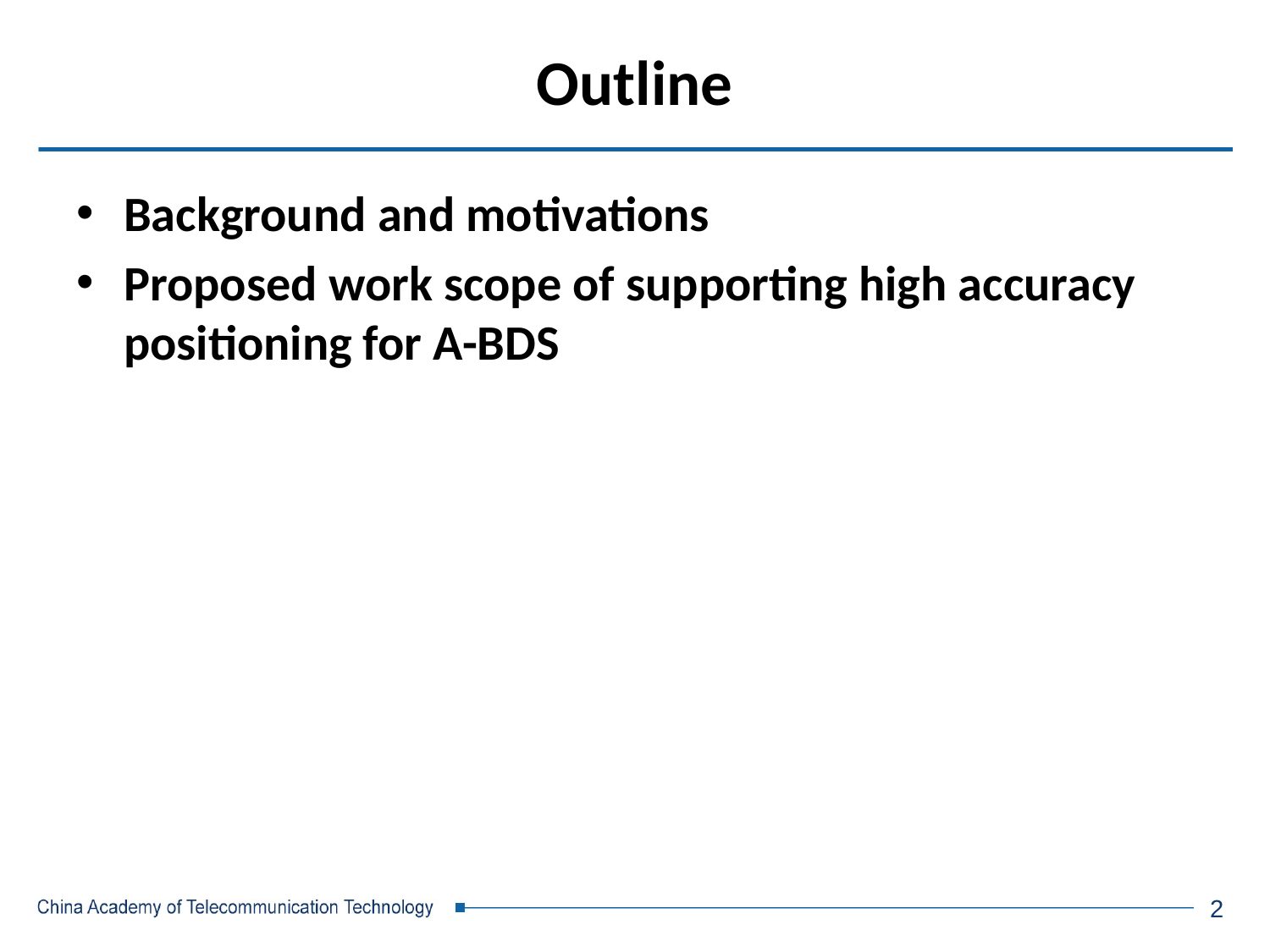

# Outline
Background and motivations
Proposed work scope of supporting high accuracy positioning for A-BDS
2